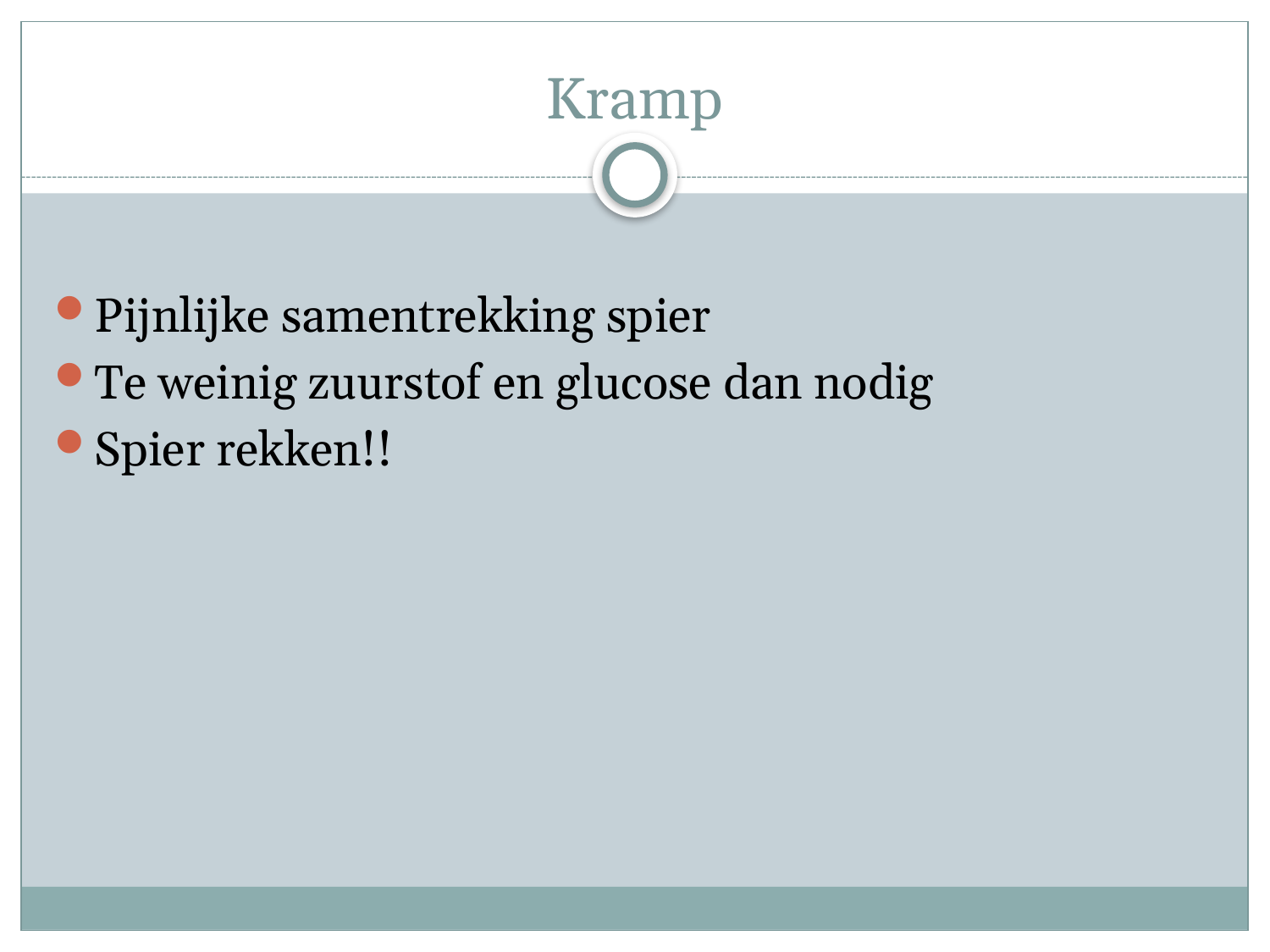

# Kramp

Pijnlijke samentrekking spier
Te weinig zuurstof en glucose dan nodig
Spier rekken!!